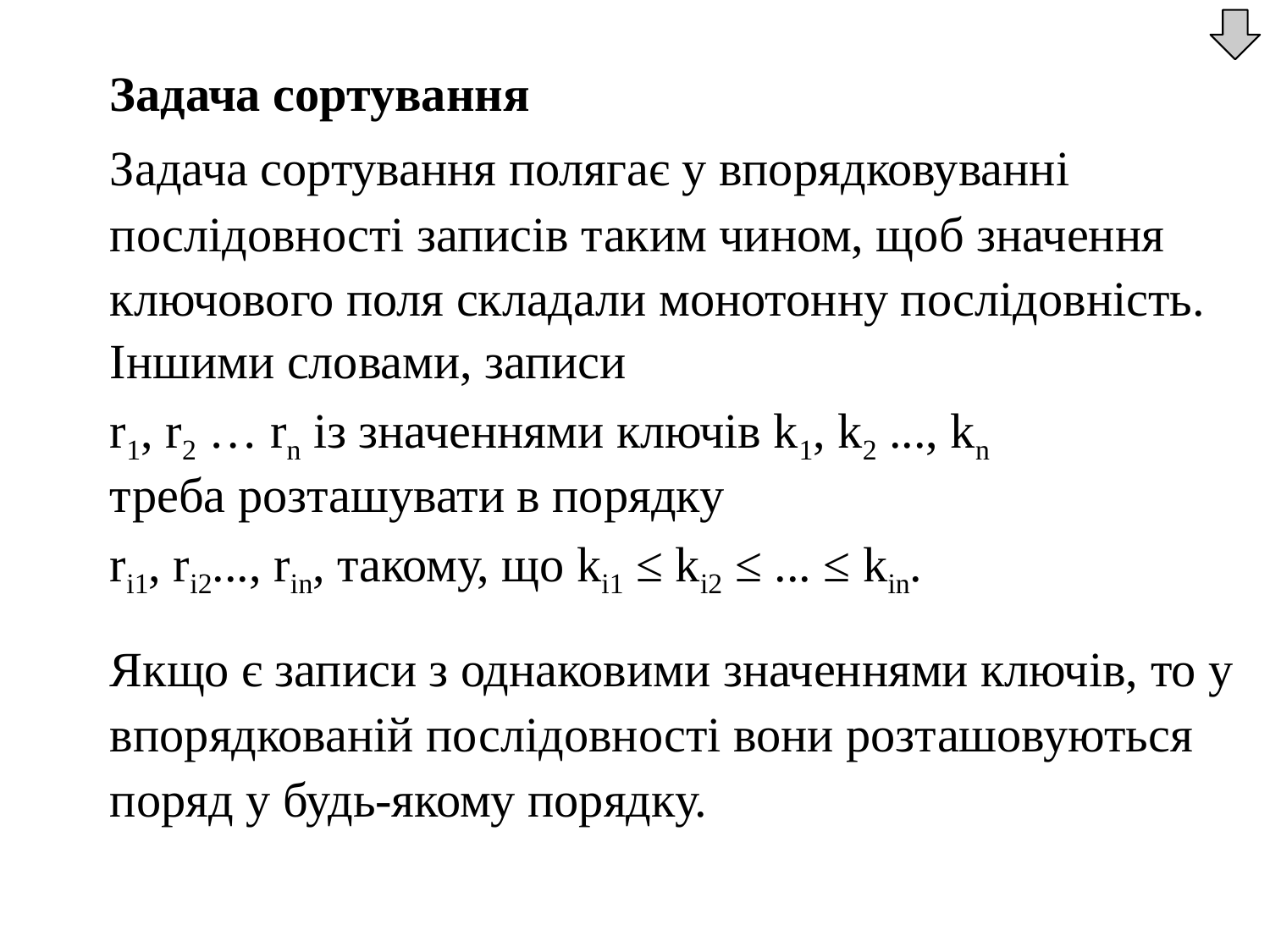

Задача сортування
	Задача сортування полягає у впорядковуванні послідовності записів таким чином, щоб значення ключового поля складали монотонну послідовність.
	Іншими словами, записи
	r1, r2 … rn із значеннями ключів k1, k2 ..., kn
	треба розташувати в порядку
	ri1, ri2..., rin, такому, що ki1 ≤ ki2 ≤ ... ≤ kin.

	Якщо є записи з однаковими значеннями ключів, то у впорядкованій послідовності вони розташовуються поряд у будь-якому порядку.